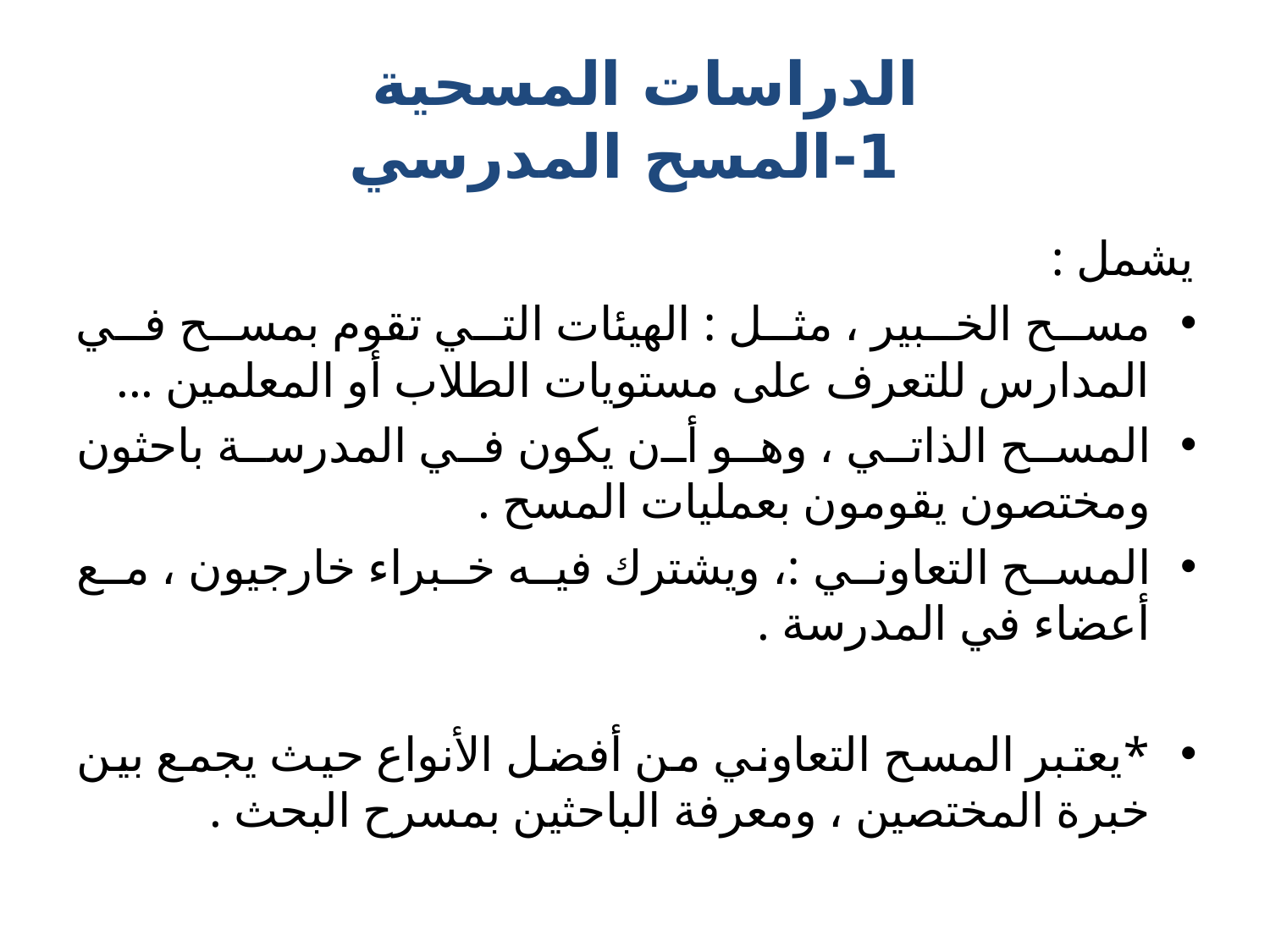

# الدراسات المسحية 1-المسح المدرسي
يشمل :
مسح الخبير ، مثل : الهيئات التي تقوم بمسح في المدارس للتعرف على مستويات الطلاب أو المعلمين ...
المسح الذاتي ، وهو أن يكون في المدرسة باحثون ومختصون يقومون بعمليات المسح .
المسح التعاوني :، ويشترك فيه خبراء خارجيون ، مع أعضاء في المدرسة .

*يعتبر المسح التعاوني من أفضل الأنواع حيث يجمع بين خبرة المختصين ، ومعرفة الباحثين بمسرح البحث .